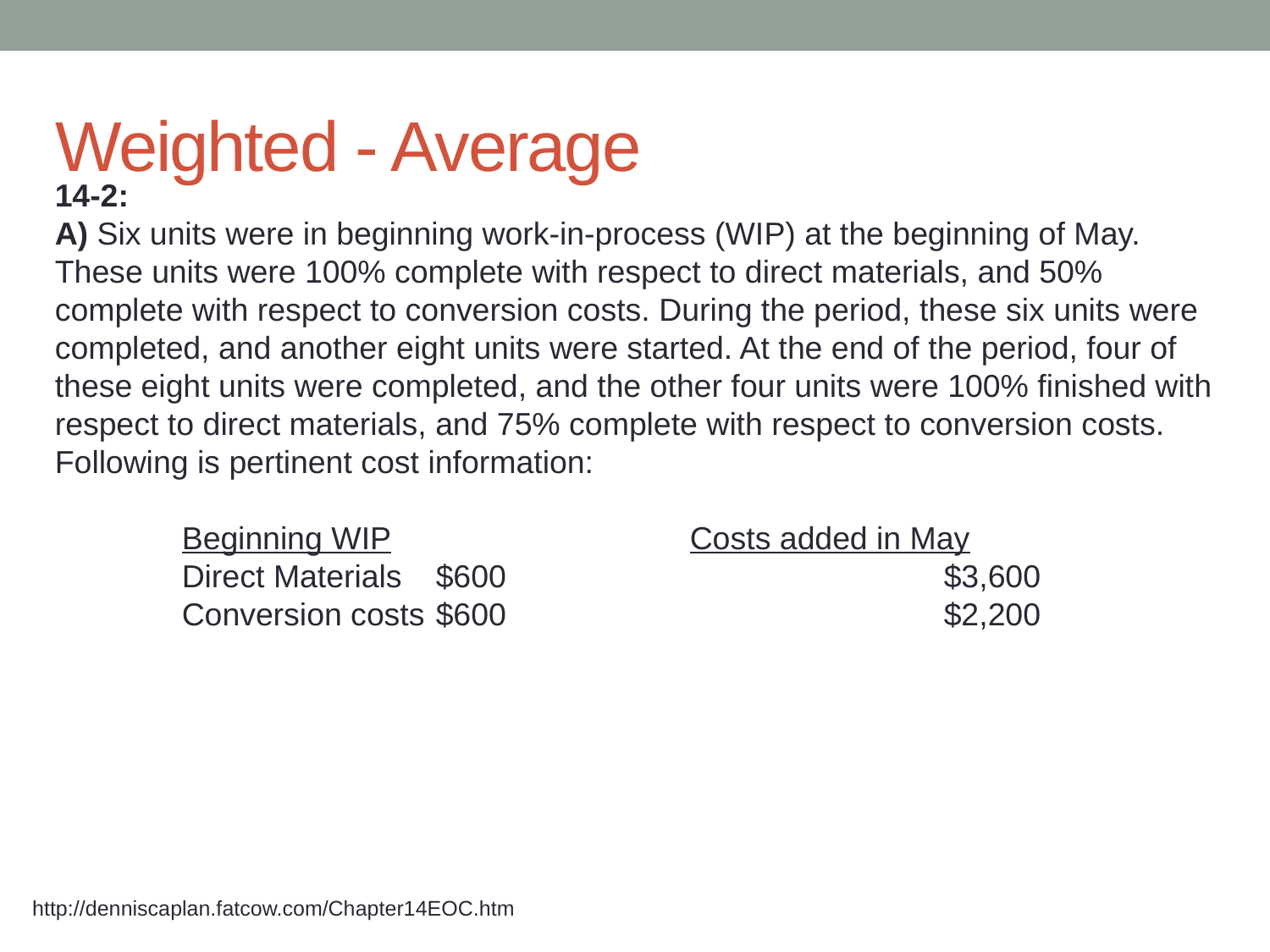

# Weighted - Average
14-2:
A) Six units were in beginning work-in-process (WIP) at the beginning of May. These units were 100% complete with respect to direct materials, and 50% complete with respect to conversion costs. During the period, these six units were completed, and another eight units were started. At the end of the period, four of these eight units were completed, and the other four units were 100% finished with respect to direct materials, and 75% complete with respect to conversion costs. Following is pertinent cost information:

	Beginning WIP			Costs added in May
	Direct Materials	$600				$3,600
	Conversion costs	$600				$2,200

http://denniscaplan.fatcow.com/Chapter14EOC.htm